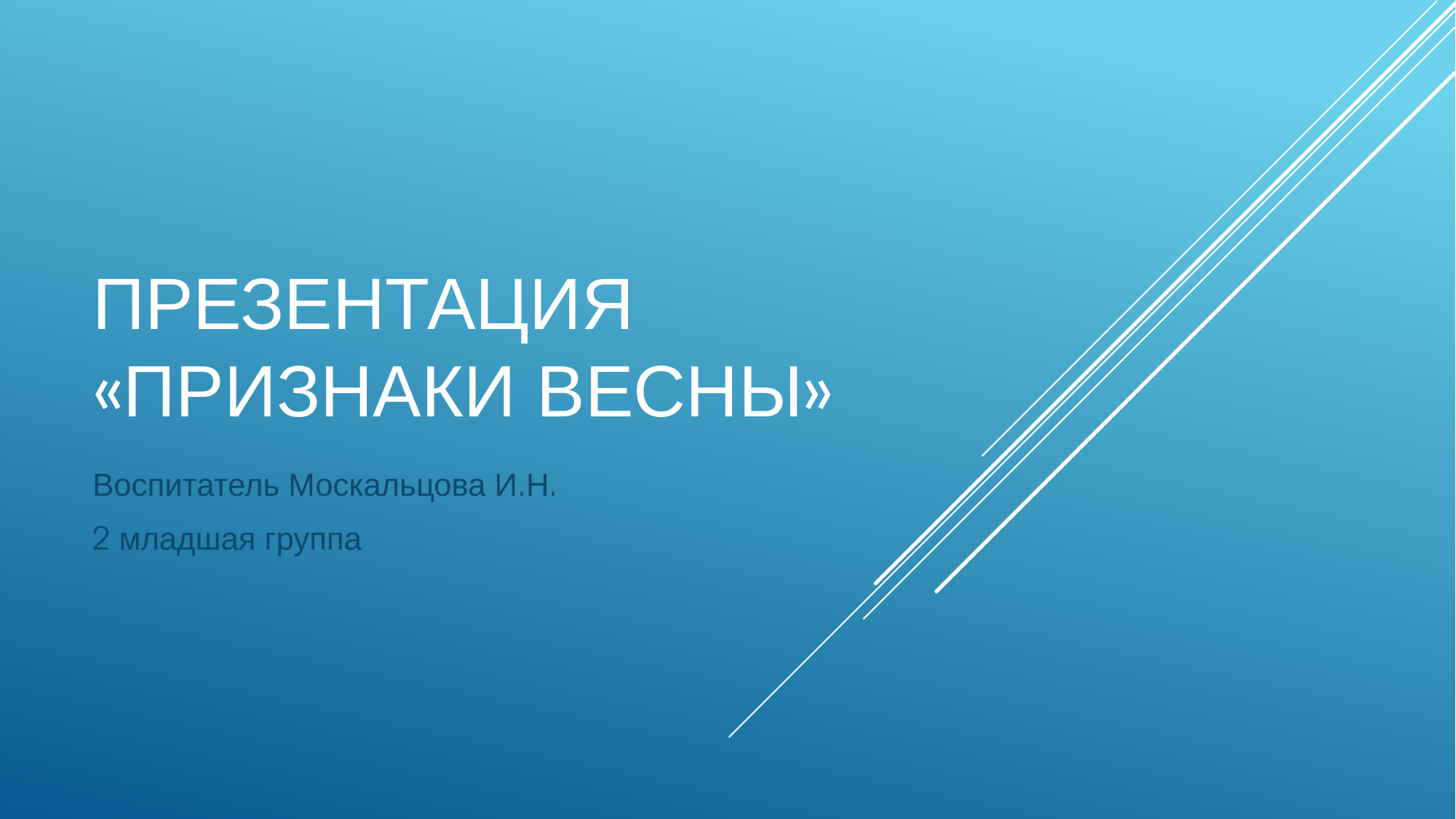

# Презентация «Признаки весны»
Воспитатель Москальцова И.Н.
2 младшая группа